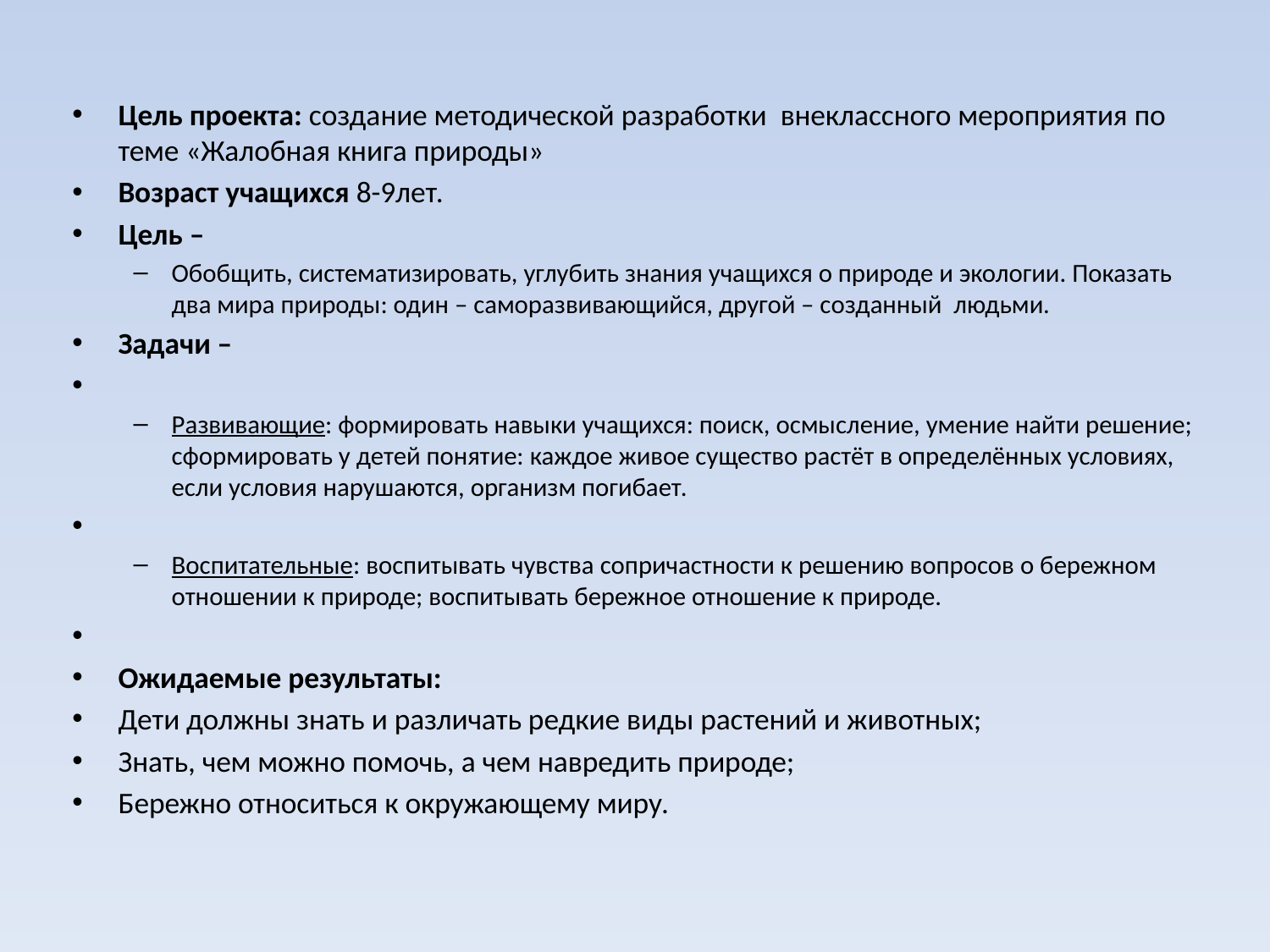

Цель проекта: создание методической разработки  внеклассного мероприятия по теме «Жалобная книга природы»
Возраст учащихся 8-9лет.
Цель –
Обобщить, систематизировать, углубить знания учащихся о природе и экологии. Показать два мира природы: один – саморазвивающийся, другой – созданный  людьми.
Задачи –

Развивающие: формировать навыки учащихся: поиск, осмысление, умение найти решение; сформировать у детей понятие: каждое живое существо растёт в определённых условиях, если условия нарушаются, организм погибает.

Воспитательные: воспитывать чувства сопричастности к решению вопросов о бережном отношении к природе; воспитывать бережное отношение к природе.

Ожидаемые результаты:
Дети должны знать и различать редкие виды растений и животных;
Знать, чем можно помочь, а чем навредить природе;
Бережно относиться к окружающему миру.